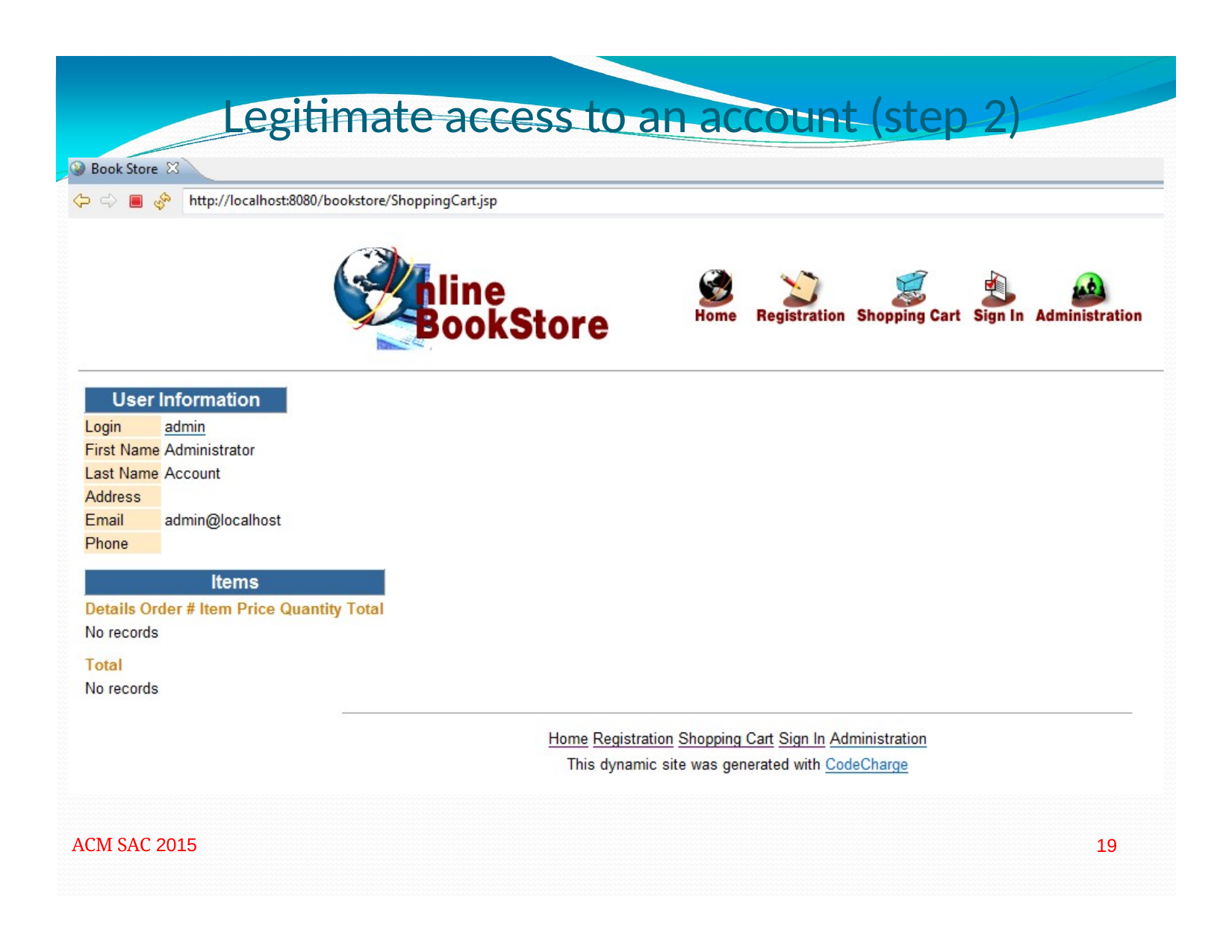

# Legitimate access to an account (step 2)

ACM SAC 2015
19